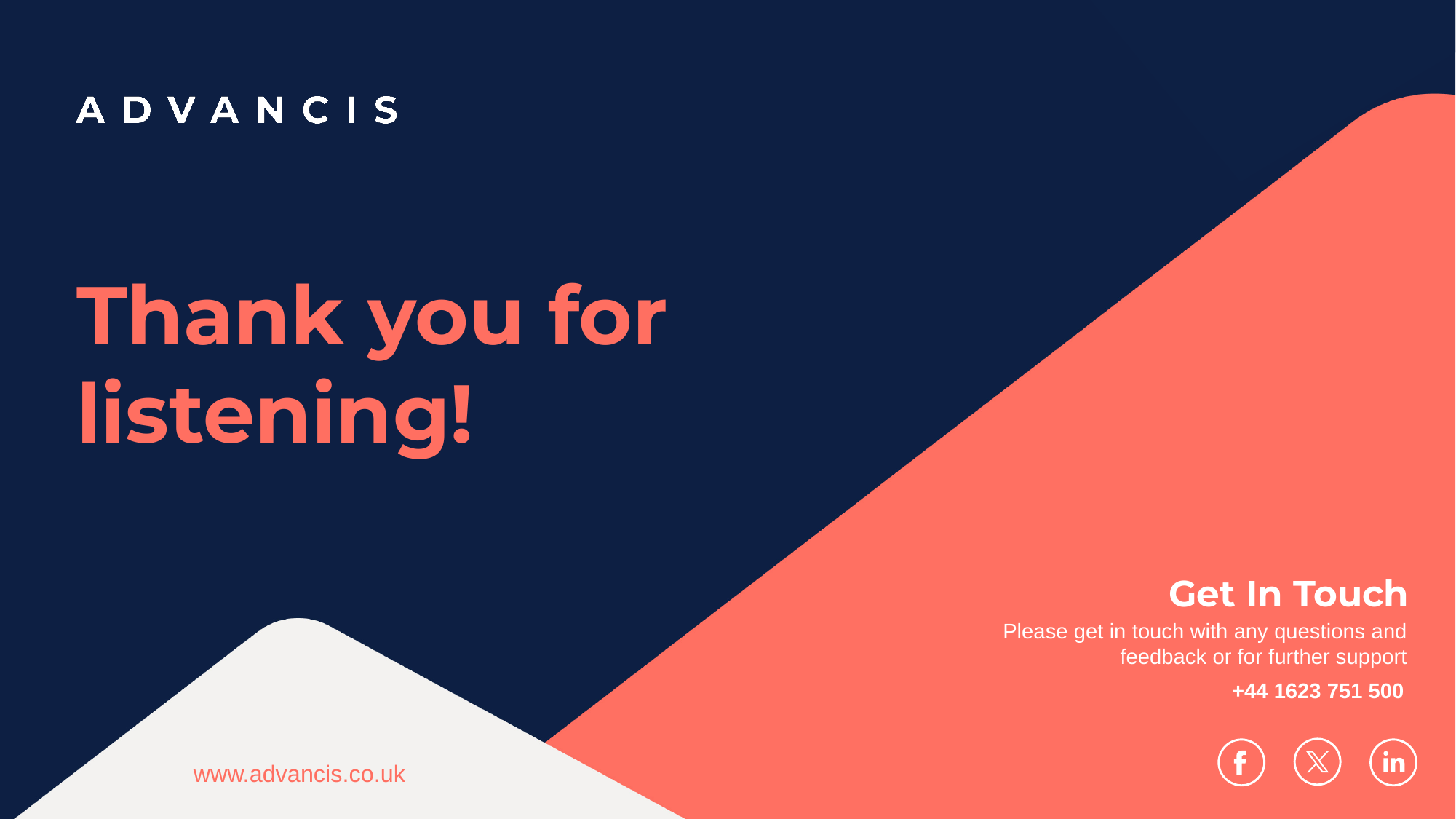

Thank you for listening!
Get In Touch
Please get in touch with any questions and feedback or for further support
+44 1623 751 500